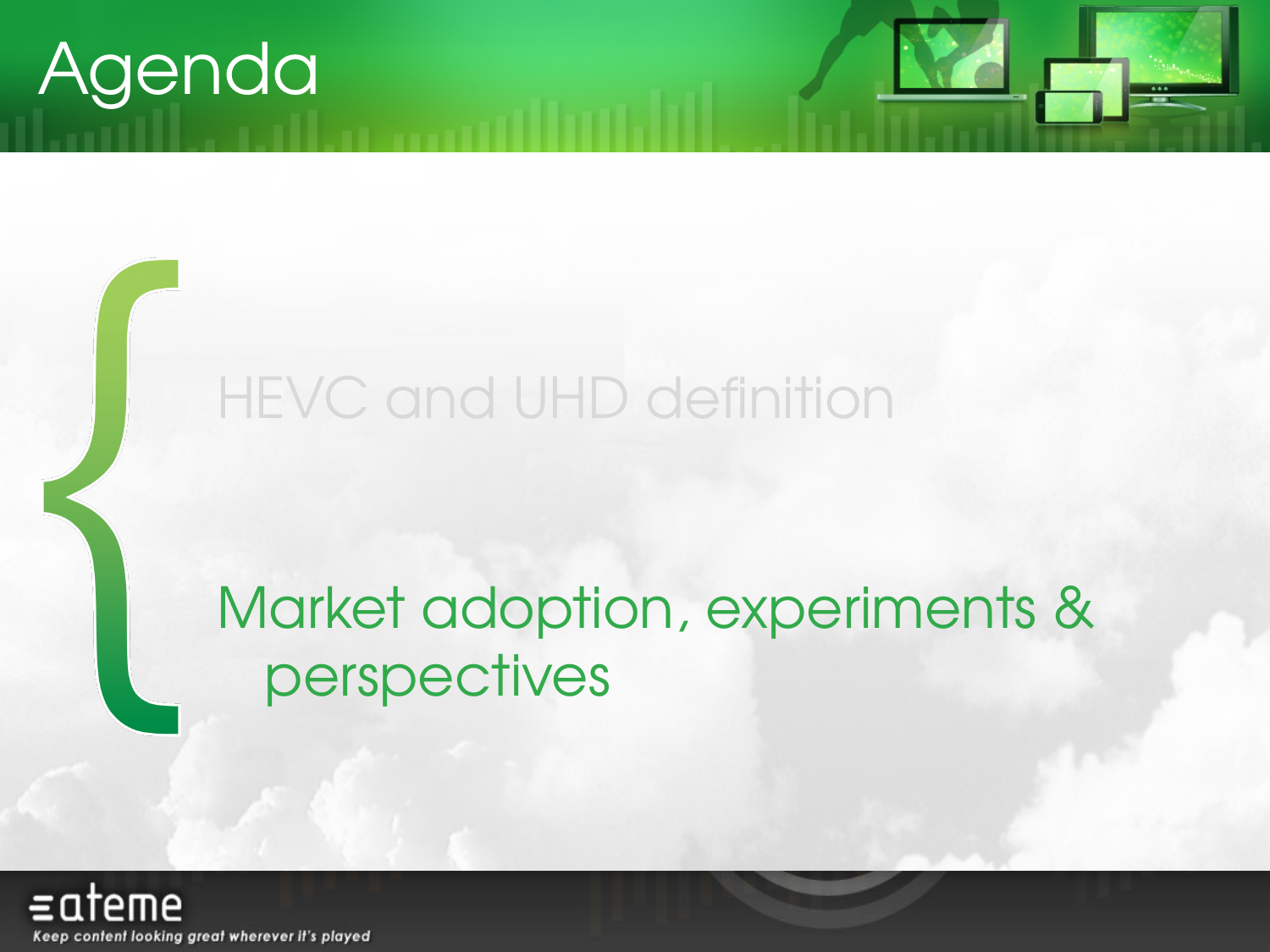

HEVC and UHD definition
Market adoption, experiments & perspectives